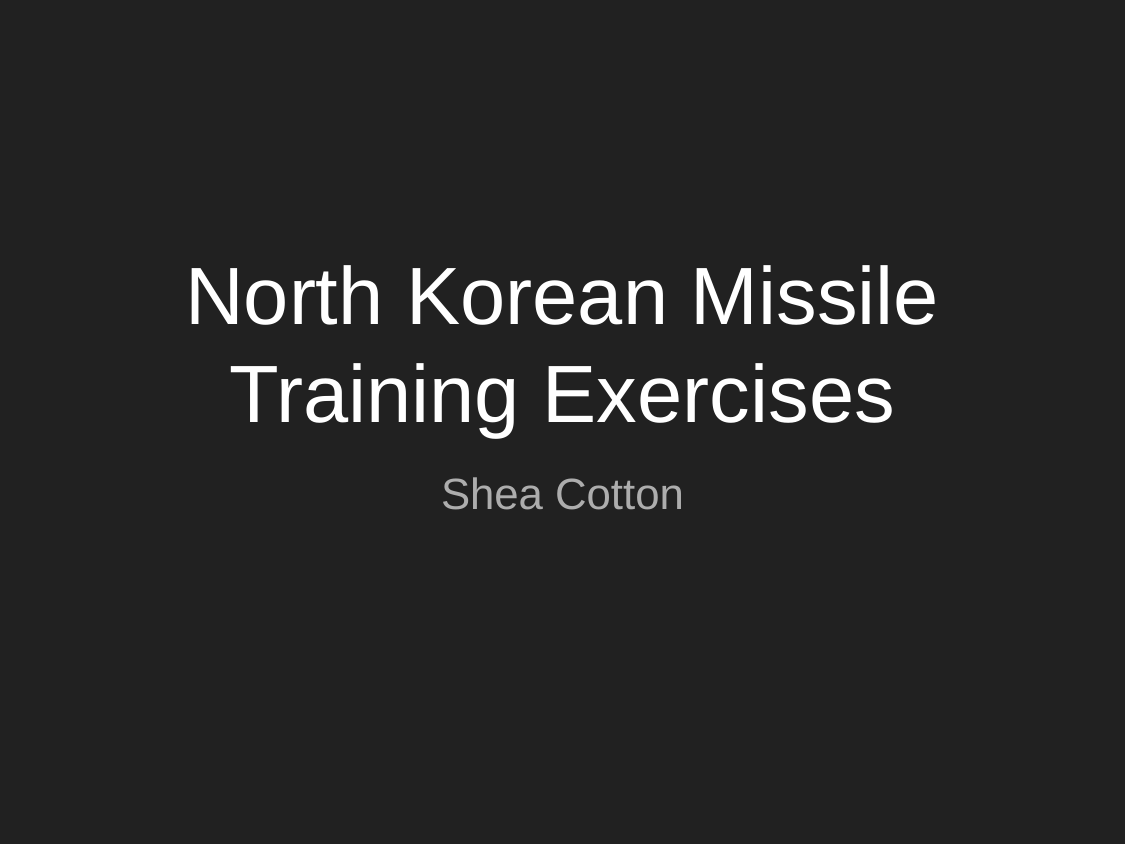

# North Korean Missile Training Exercises
Shea Cotton